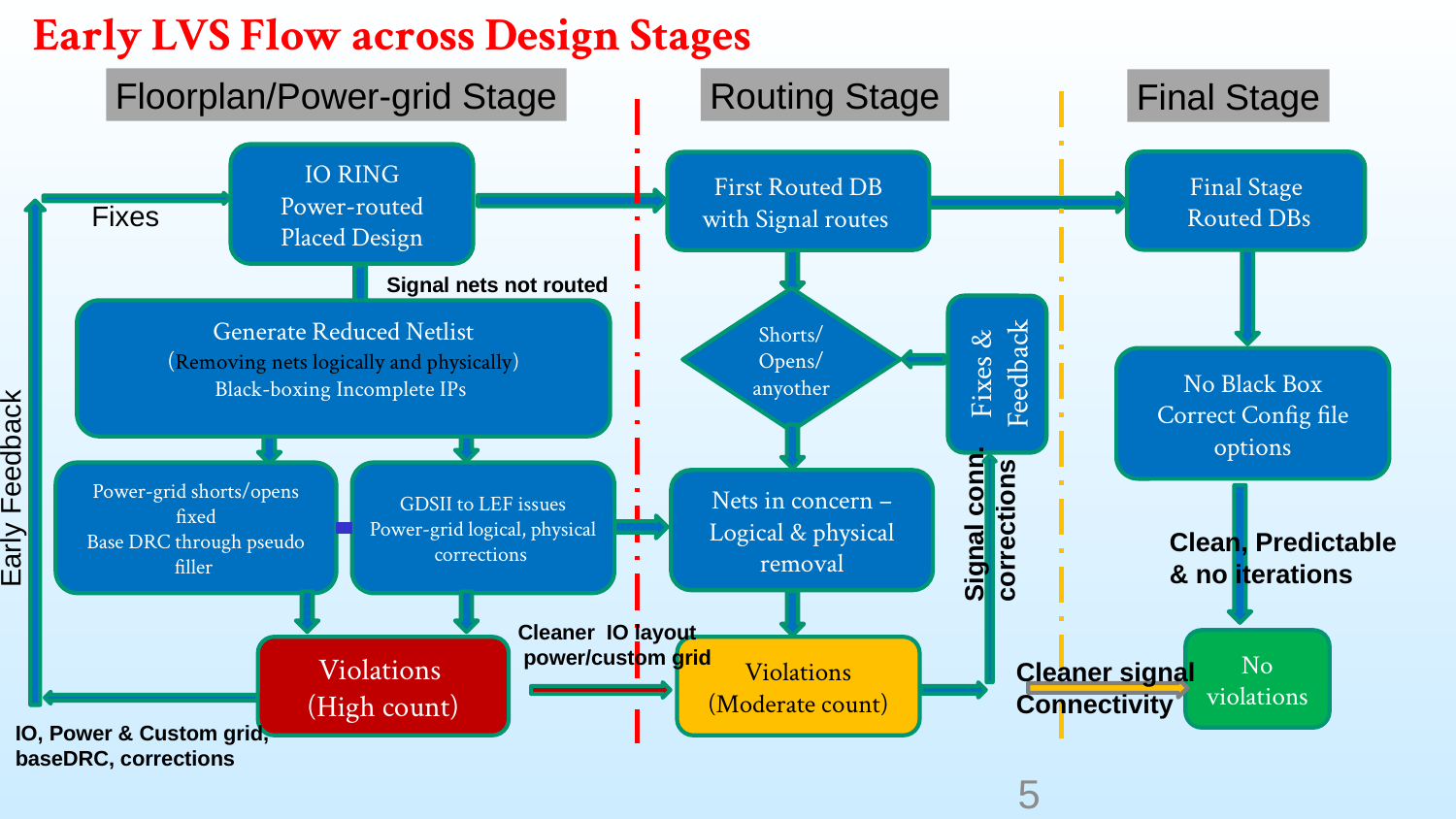

# Early LVS Flow across Design Stages
Floorplan/Power-grid Stage
Routing Stage
Final Stage
IO RING
Power-routed
Placed Design
Final Stage
 Routed DBs
First Routed DB
with Signal routes

Fixes

Signal nets not routed
Shorts/ Opens/ anyother
Fixes &
Feedback

Generate Reduced Netlist
(Removing nets logically and physically)
Black-boxing Incomplete IPs

No Black Box
Correct Config file options

Early Feedback

Signal conn.
corrections

Power-grid shorts/opens fixed
Base DRC through pseudo filler
GDSII to LEF issues
Power-grid logical, physical corrections
Nets in concern – Logical & physical removal

Clean, Predictable
& no iterations

Cleaner  IO layout
 power/custom grid
No violations
Violations
(High count)
Violations (Moderate count)
Cleaner signal
Connectivity

IO, Power & Custom grid,
baseDRC, corrections
5